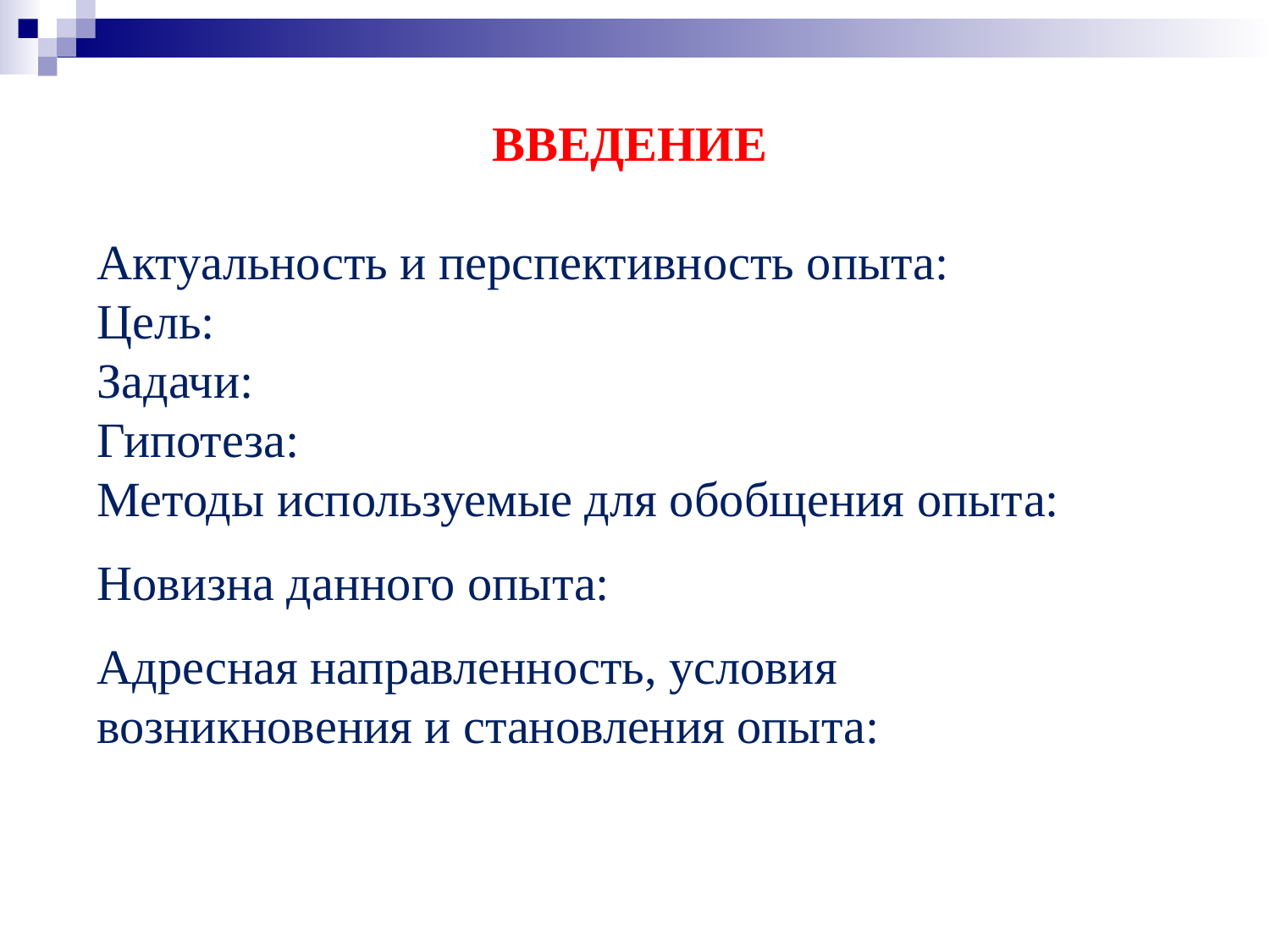

ВВЕДЕНИЕ

Актуальность и перспективность опыта:
Цель:
Задачи:
Гипотеза:
Методы используемые для обобщения опыта:
Новизна данного опыта:
Адресная направленность, условия возникновения и становления опыта: